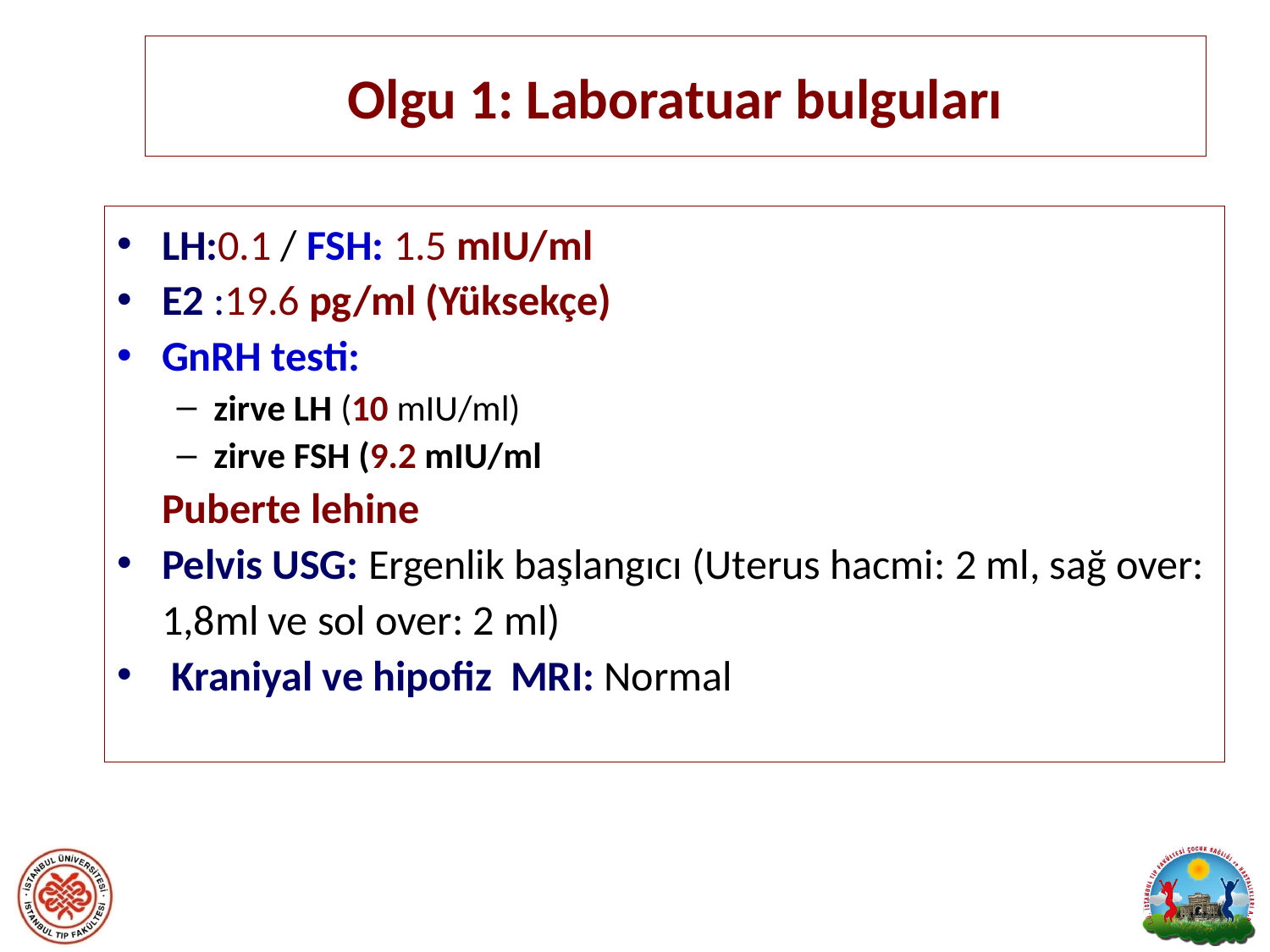

# Olgu 1: Laboratuar bulguları
LH:0.1 / FSH: 1.5 mIU/ml
E2 :19.6 pg/ml (Yüksekçe)
GnRH testi:
zirve LH (10 mIU/ml)
zirve FSH (9.2 mIU/ml
		Puberte lehine
Pelvis USG: Ergenlik başlangıcı (Uterus hacmi: 2 ml, sağ over: 1,8ml ve sol over: 2 ml)
 Kraniyal ve hipofiz  MRI: Normal